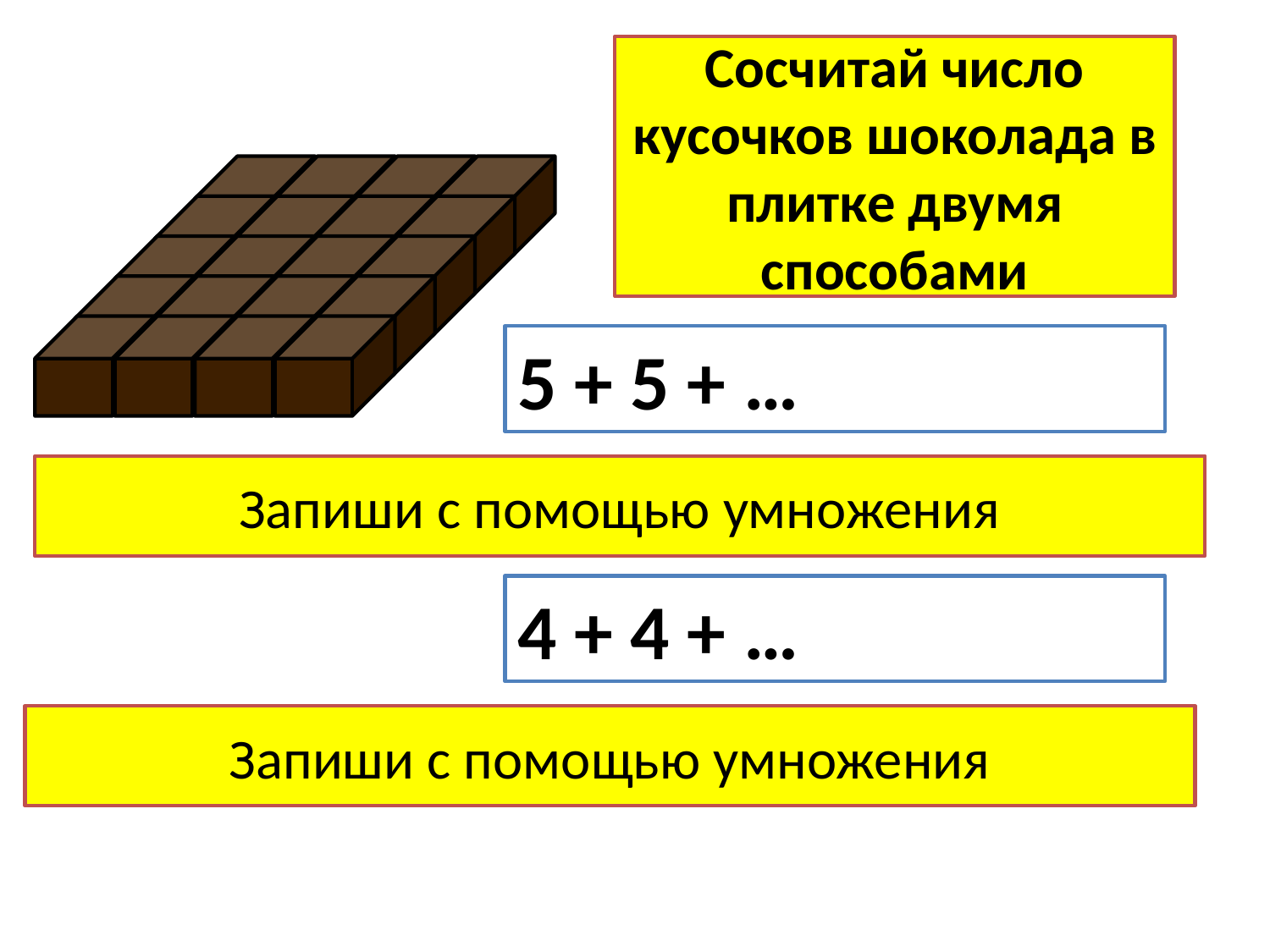

# Сосчитай число кусочков шоколада в плитке двумя способами

5 + 5 + …
Запиши с помощью умножения
4 + 4 + …
Запиши с помощью умножения